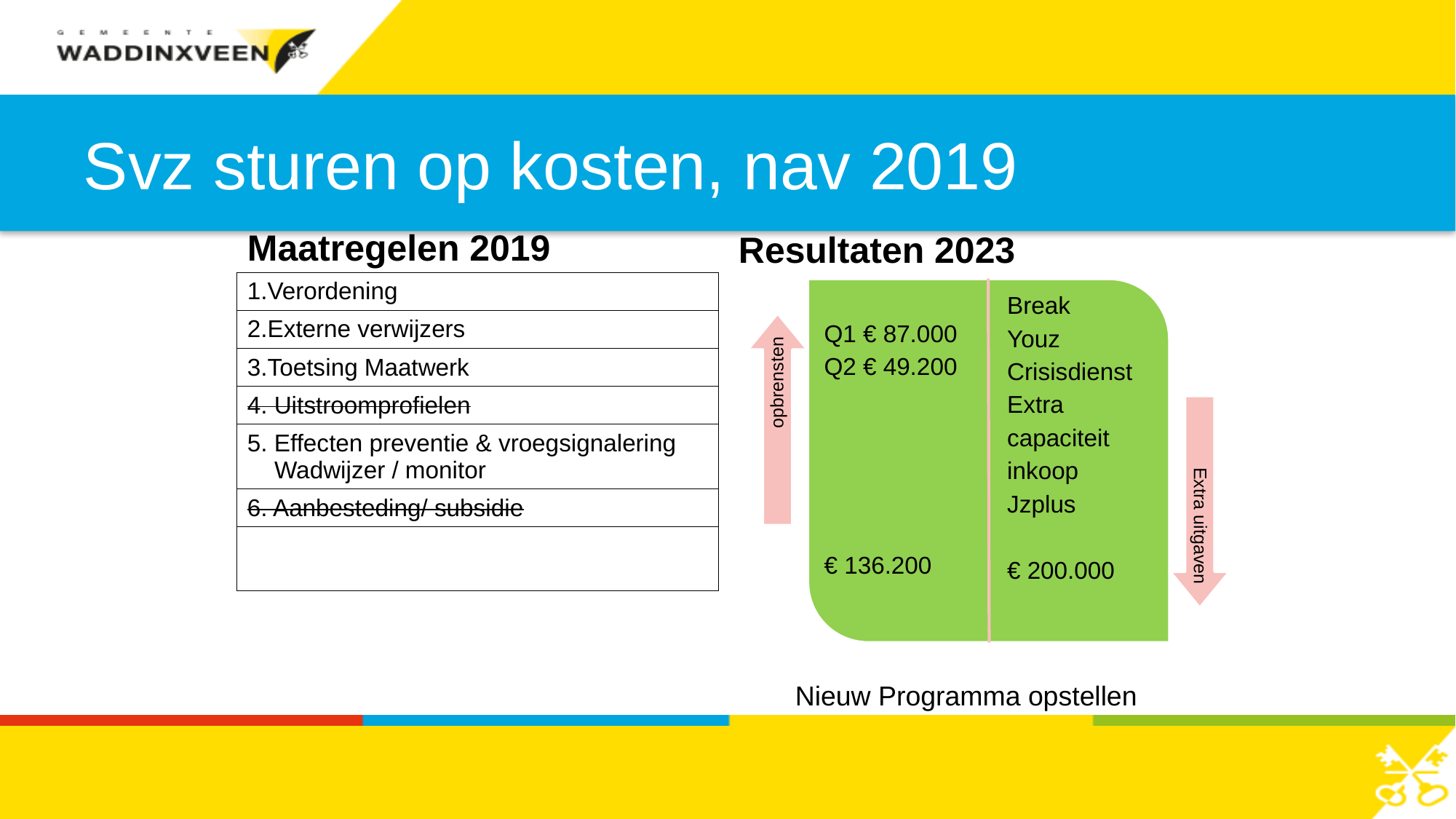

# Svz sturen op kosten, nav 2019
Maatregelen 2019
Resultaten 2023
| 1.Verordening |
| --- |
| 2.Externe verwijzers |
| 3.Toetsing Maatwerk |
| 4. Uitstroomprofielen |
| 5. Effecten preventie & vroegsignalering Wadwijzer / monitor |
| 6. Aanbesteding/ subsidie |
|  |
Q1 € 87.000
Q2 € 49.200

€ 136.200
Break
Youz
Crisisdienst
Extra capaciteit inkoop
Jzplus

€ 200.000

opbrensten
Extra uitgaven
Nieuw Programma opstellen